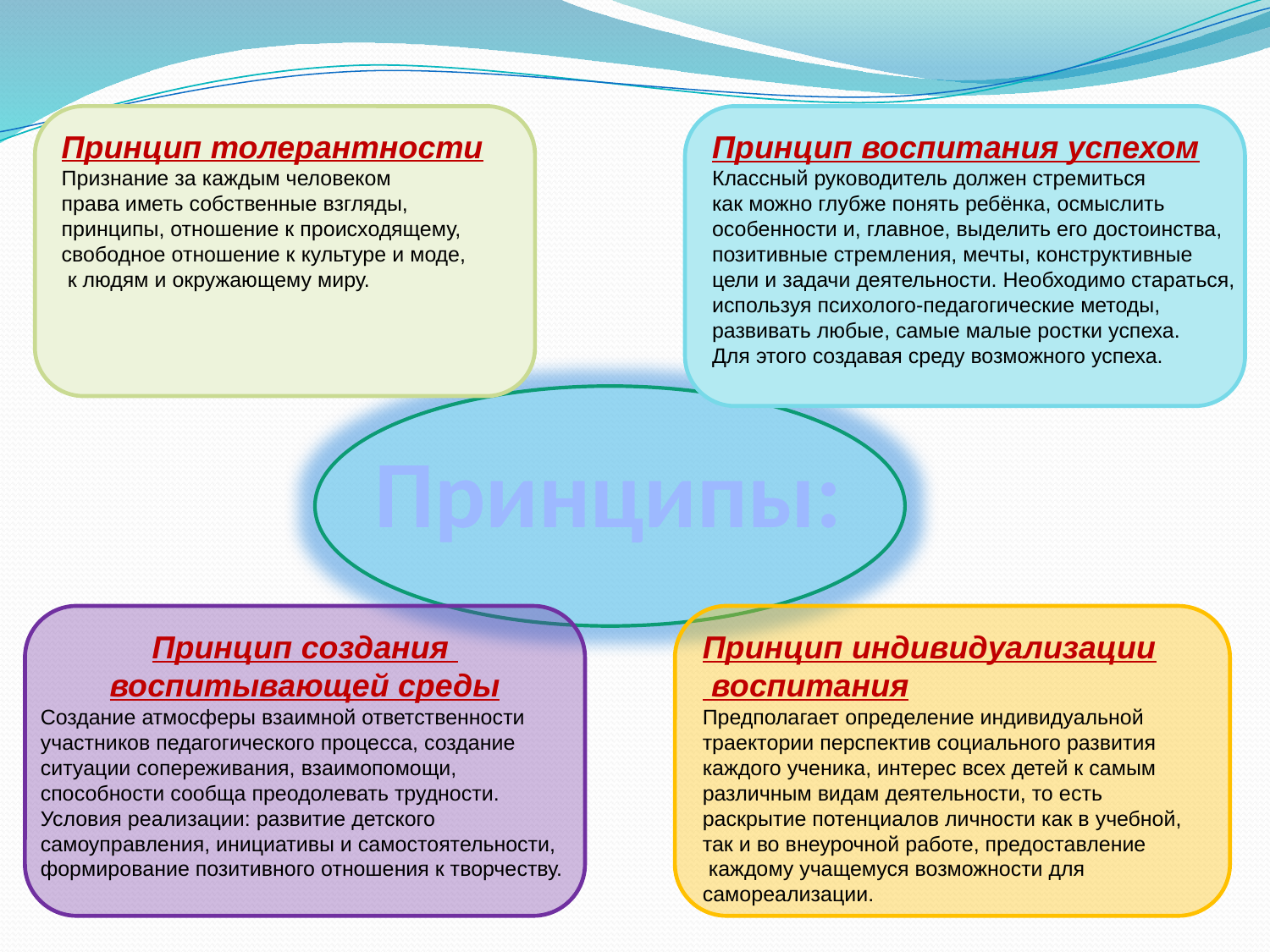

Принцип толерантности
Признание за каждым человеком
права иметь собственные взгляды,
принципы, отношение к происходящему,
свободное отношение к культуре и моде,
 к людям и окружающему миру.
Принцип воспитания успехом
Классный руководитель должен стремиться
как можно глубже понять ребёнка, осмыслить
особенности и, главное, выделить его достоинства,
позитивные стремления, мечты, конструктивные
цели и задачи деятельности. Необходимо стараться,
используя психолого-педагогические методы,
развивать любые, самые малые ростки успеха.
Для этого создавая среду возможного успеха.

# Принципы:
Принцип создания
воспитывающей среды
Создание атмосферы взаимной ответственности
участников педагогического процесса, создание
ситуации сопереживания, взаимопомощи,
способности сообща преодолевать трудности.
Условия реализации: развитие детского
самоуправления, инициативы и самостоятельности,
формирование позитивного отношения к творчеству.
Принцип индивидуализации
 воспитания
Предполагает определение индивидуальной
траектории перспектив социального развития
каждого ученика, интерес всех детей к самым
различным видам деятельности, то есть
раскрытие потенциалов личности как в учебной,
так и во внеурочной работе, предоставление
 каждому учащемуся возможности для
самореализации.